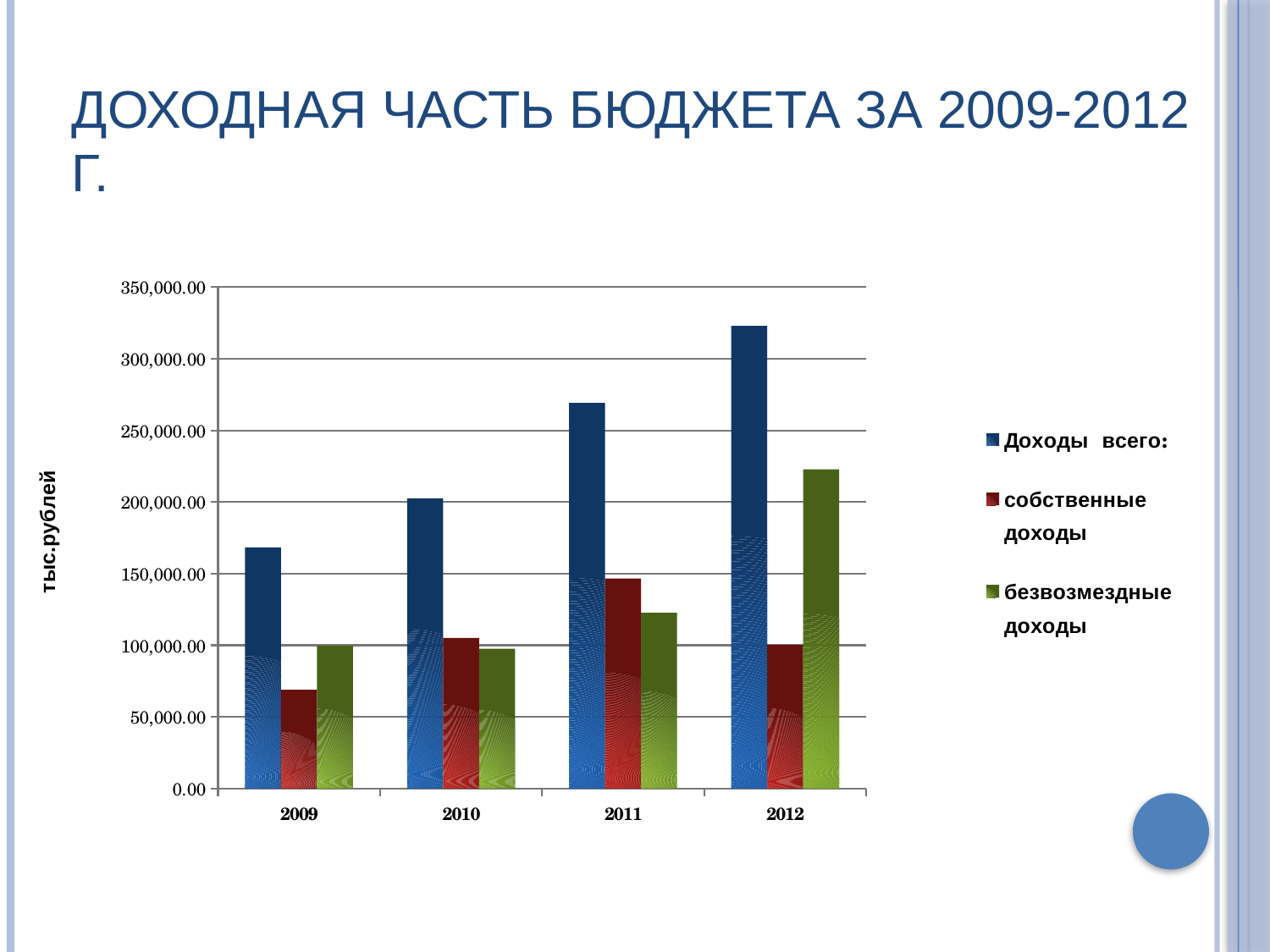

# Доходная часть бюджета за 2009-2012 г.

### Chart

| Category | Доходы  всего: | собственные доходы | безвозмездные доходы |
|---|---|---|---|
| 2009 | 168370.0 | 68828.0 | 99542.0 |
| 2010 | 202563.0 | 105091.0 | 97472.0 |
| 2011 | 269241.0 | 146600.0 | 122641.0 |
| 2012 | 322863.0 | 100145.0 | 222718.0 |